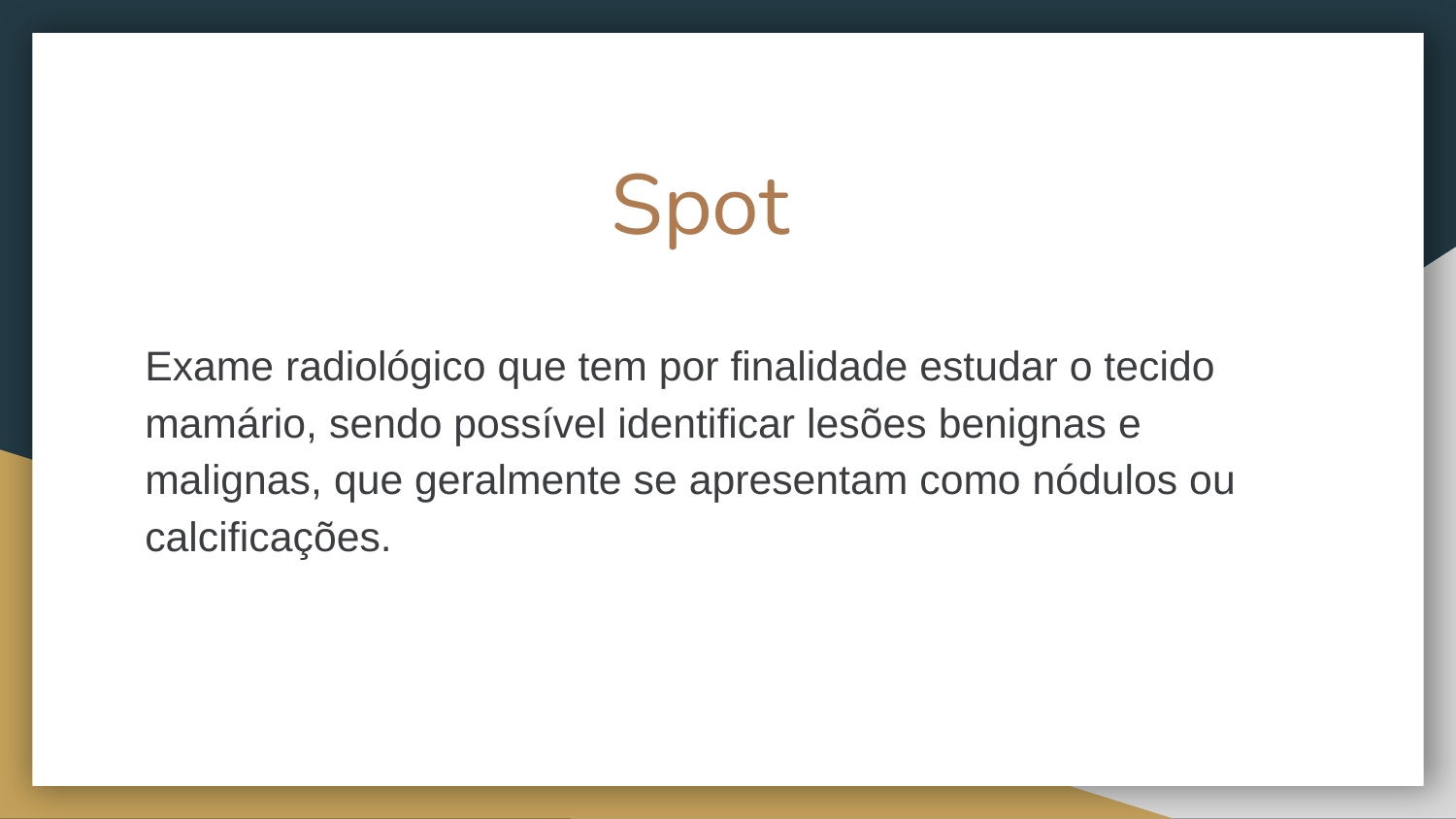

# Spot
Exame radiológico que tem por finalidade estudar o tecido mamário, sendo possível identificar lesões benignas e malignas, que geralmente se apresentam como nódulos ou calcificações.